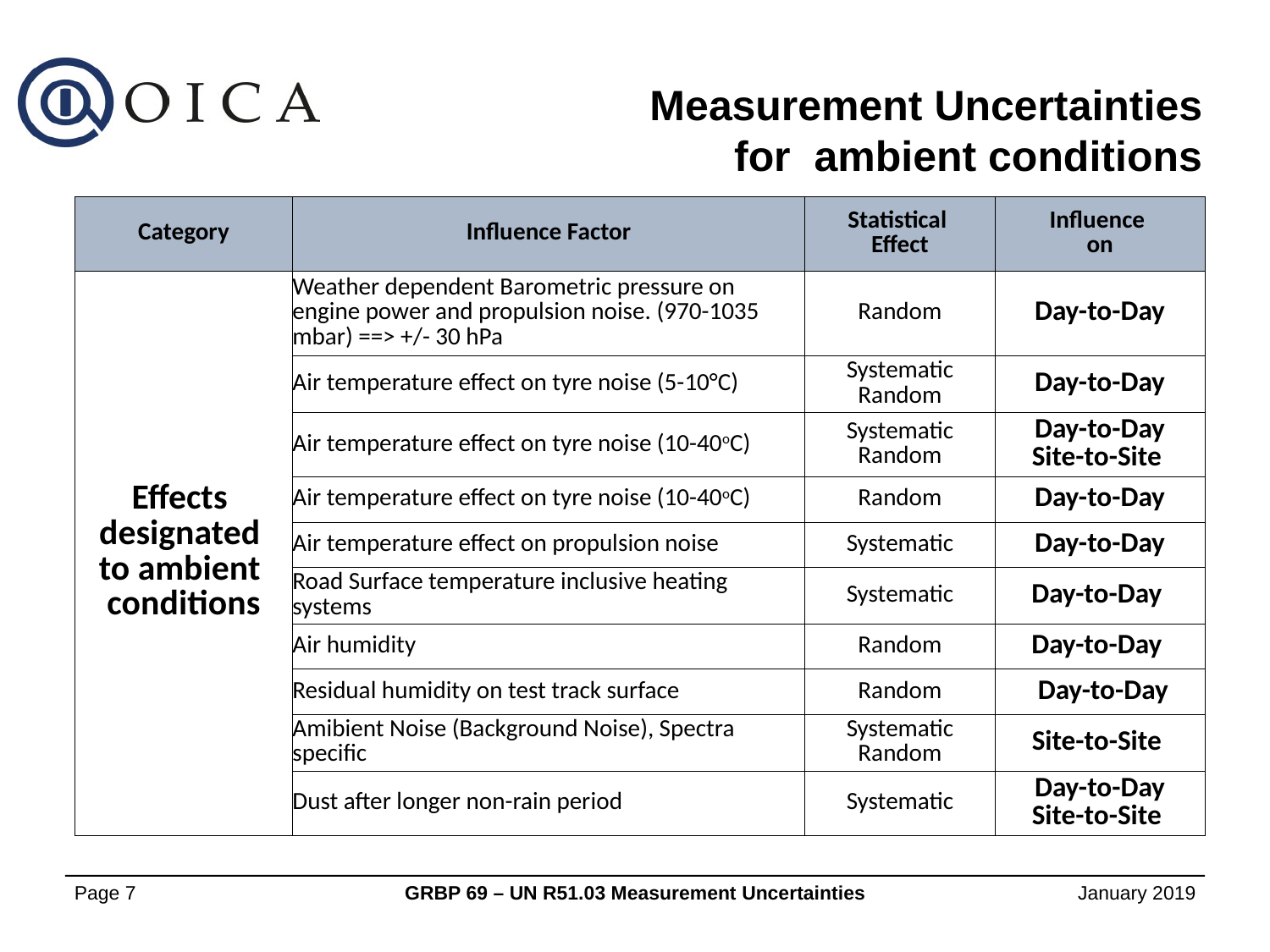

Measurement Uncertainties
for  ambient conditions
| Category | Influence Factor | Statistical Effect | Influence on |
| --- | --- | --- | --- |
| Effects designated to ambient conditions | Weather dependent Barometric pressure on engine power and propulsion noise. (970-1035 mbar) ==> +/- 30 hPa | Random | Day-to-Day |
|  | Air temperature effect on tyre noise (5-10°C) | Systematic Random | Day-to-Day |
|  | Air temperature effect on tyre noise (10-40oC) | Systematic Random | Day-to-Day Site-to-Site |
|  | Air temperature effect on tyre noise (10-40oC) | Random | Day-to-Day |
|  | Air temperature effect on propulsion noise | Systematic | Day-to-Day |
|  | Road Surface temperature inclusive heating systems | Systematic | Day-to-Day |
|  | Air humidity | Random | Day-to-Day |
|  | Residual humidity on test track surface | Random | Day-to-Day |
|  | Amibient Noise (Background Noise), Spectra specific | Systematic Random | Site-to-Site |
|  | Dust after longer non-rain period | Systematic | Day-to-Day Site-to-Site |